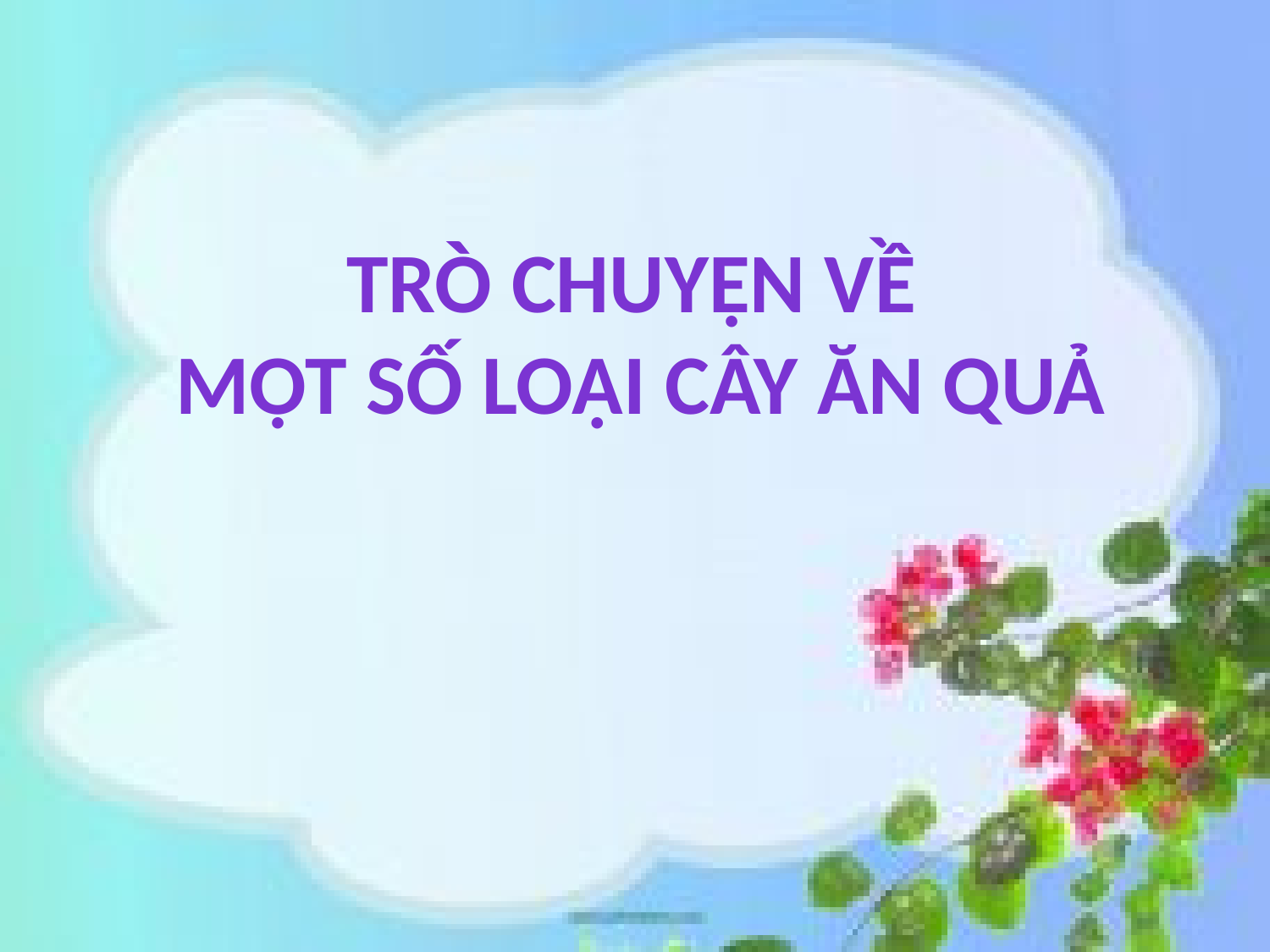

Trò chuyện về
một số loại cây ăn quả